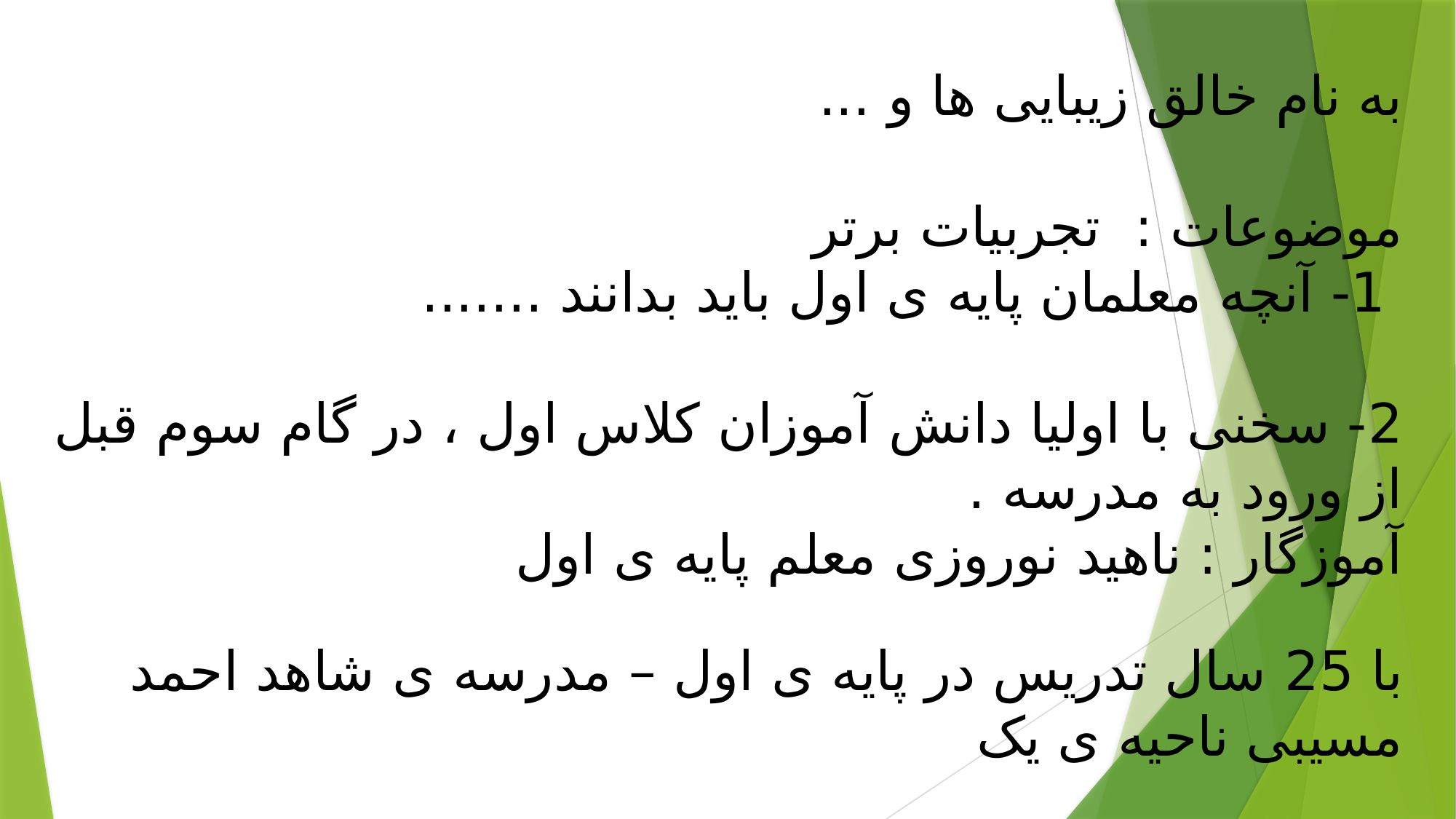

# به نام خالق زیبایی ها و ... موضوعات :  تجربیات برتر 1- آنچه معلمان پایه ی اول باید بدانند ....... 2- سخنی با اولیا دانش آموزان کلاس اول ، در گام سوم قبل از ورود به مدرسه . آموزگار : ناهید نوروزی معلم پایه ی اول با 25 سال تدریس در پایه ی اول – مدرسه ی شاهد احمد مسیبی ناحیه ی یک